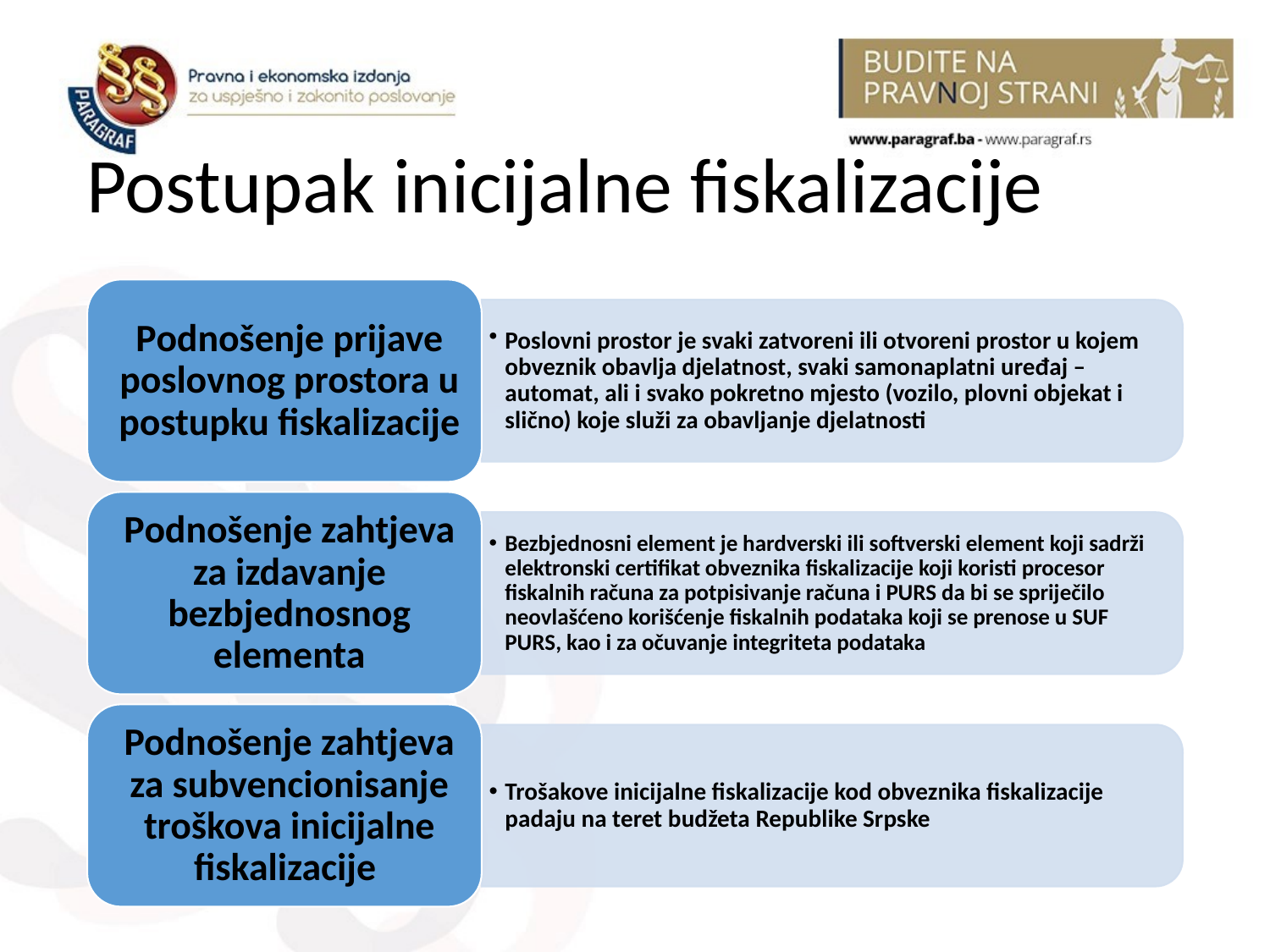

# Postupak inicijalne fiskalizacije
Poslovni prostor je svaki zatvoreni ili otvoreni prostor u kojem obveznik obavlja djelatnost, svaki samonaplatni uređaj – automat, ali i svako pokretno mjesto (vozilo, plovni objekat i slično) koje služi za obavljanje djelatnosti
Podnošenje prijave poslovnog prostora u postupku fiskalizacije
Bezbjednosni element je hardverski ili softverski element koji sadrži elektronski certifikat obveznika fiskalizacije koji koristi procesor fiskalnih računa za potpisivanje računa i PURS da bi se spriječilo neovlašćeno korišćenje fiskalnih podataka koji se prenose u SUF PURS, kao i za očuvanje integriteta podataka
Podnošenje zahtjeva za izdavanje bezbjednosnog elementa
Trošakove inicijalne fiskalizacije kod obveznika fiskalizacije padaju na teret budžeta Republike Srpske
Podnošenje zahtjeva za subvencionisanje troškova inicijalne fiskalizacije